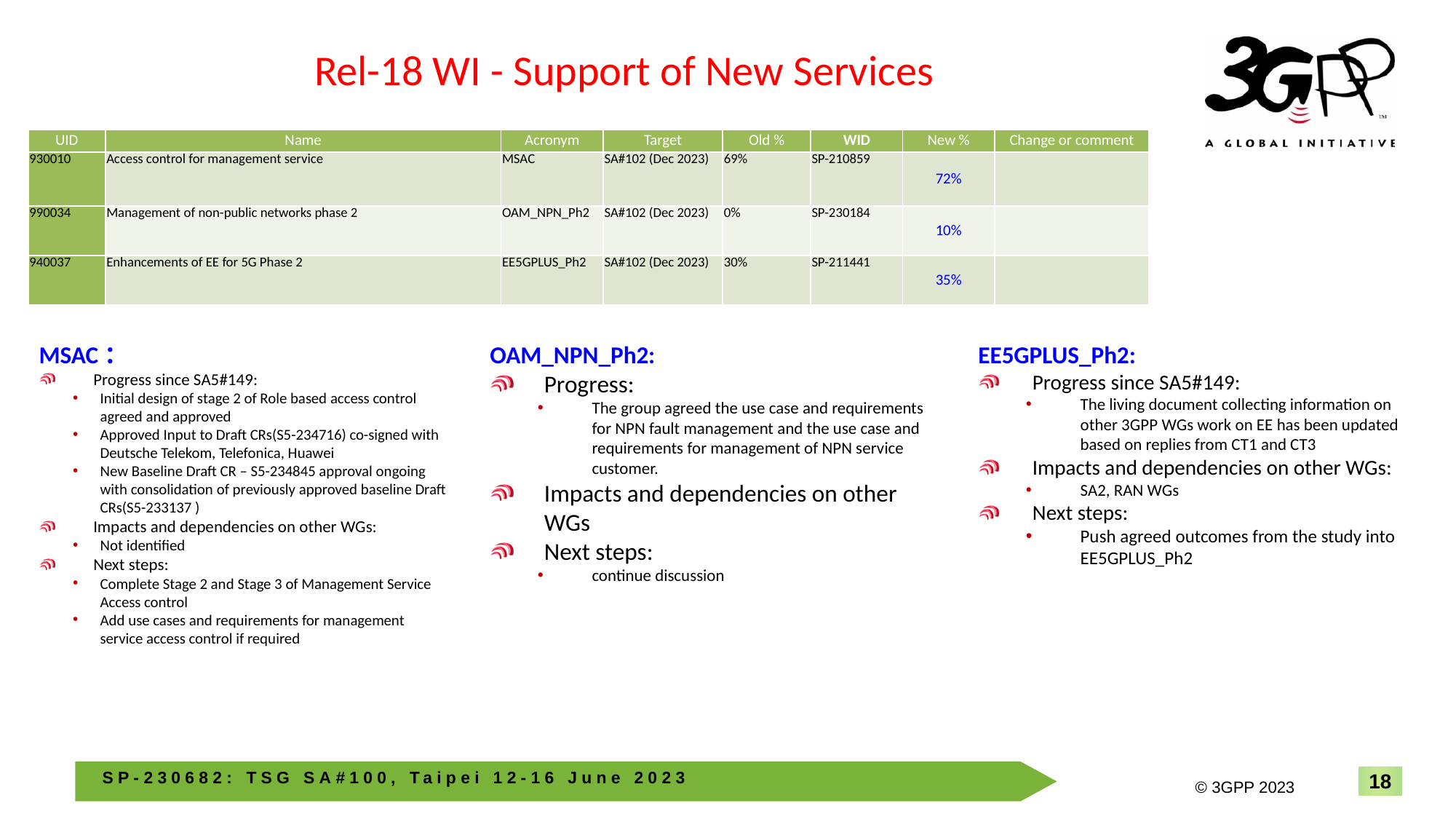

# Rel-18 WI - Support of New Services
| UID | Name | Acronym | Target | Old % | WID | New % | Change or comment |
| --- | --- | --- | --- | --- | --- | --- | --- |
| 930010 | Access control for management service | MSAC | SA#102 (Dec 2023) | 69% | SP-210859 | 72% |  |
| 990034 | Management of non-public networks phase 2 | OAM\_NPN\_Ph2 | SA#102 (Dec 2023) | 0% | SP-230184 | 10% |  |
| 940037 | Enhancements of EE for 5G Phase 2 | EE5GPLUS\_Ph2 | SA#102 (Dec 2023) | 30% | SP-211441 | 35% |  |
MSAC：
Progress since SA5#149:
Initial design of stage 2 of Role based access control agreed and approved
Approved Input to Draft CRs(S5-234716) co-signed with Deutsche Telekom, Telefonica, Huawei
New Baseline Draft CR – S5-234845 approval ongoing with consolidation of previously approved baseline Draft CRs(S5-233137 )
Impacts and dependencies on other WGs:
Not identified
Next steps:
Complete Stage 2 and Stage 3 of Management Service Access control
Add use cases and requirements for management service access control if required

OAM_NPN_Ph2:
Progress:
The group agreed the use case and requirements for NPN fault management and the use case and requirements for management of NPN service customer.
Impacts and dependencies on other WGs
Next steps:
continue discussion
EE5GPLUS_Ph2:
Progress since SA5#149:
The living document collecting information on other 3GPP WGs work on EE has been updated based on replies from CT1 and CT3
Impacts and dependencies on other WGs:
SA2, RAN WGs
Next steps:
Push agreed outcomes from the study into EE5GPLUS_Ph2